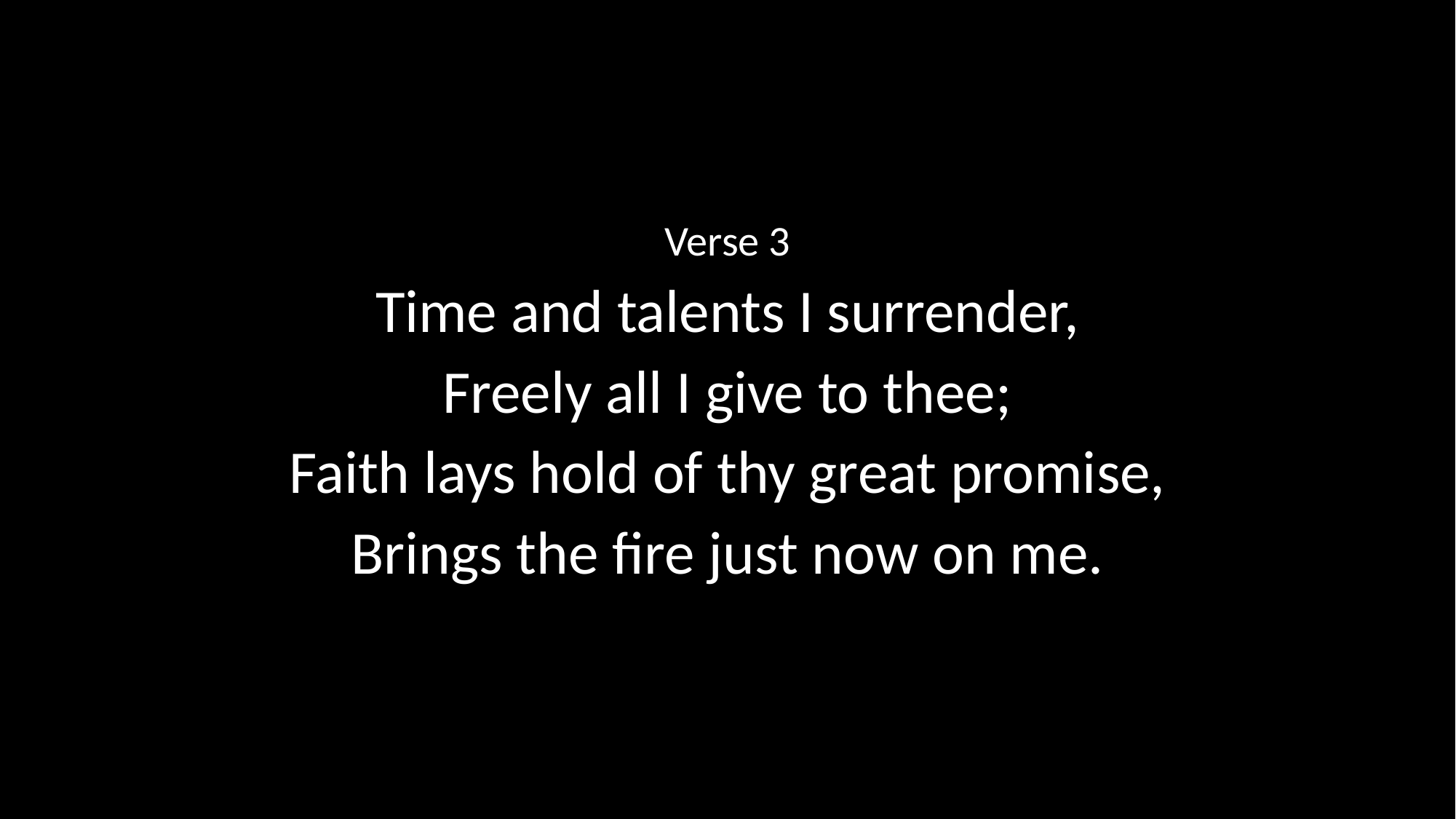

Verse 3
Time and talents I surrender,
Freely all I give to thee;
Faith lays hold of thy great promise,
Brings the fire just now on me.